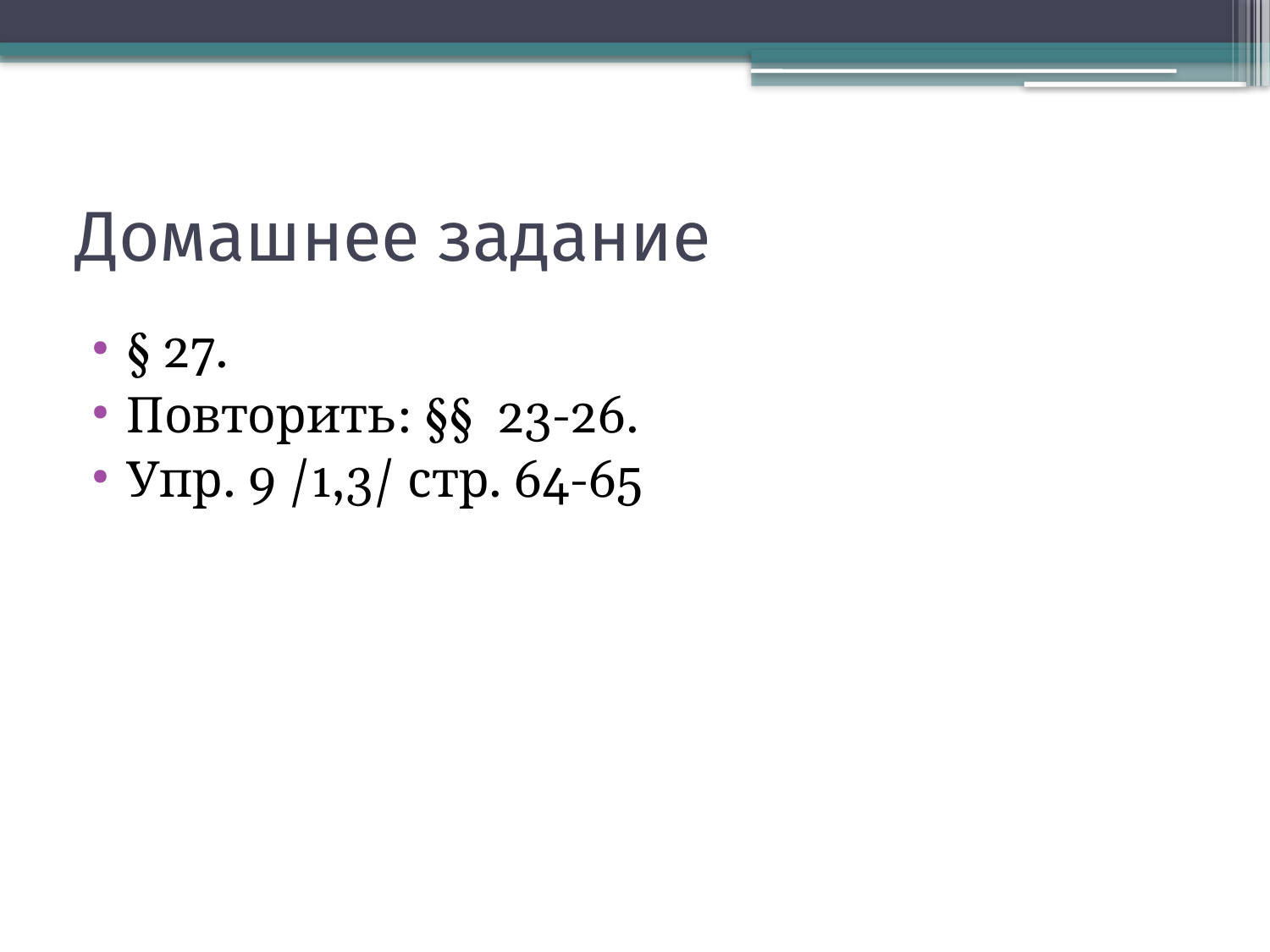

# Домашнее задание
§ 27.
Повторить: §§  23-26.
Упр. 9 /1,3/ стр. 64-65